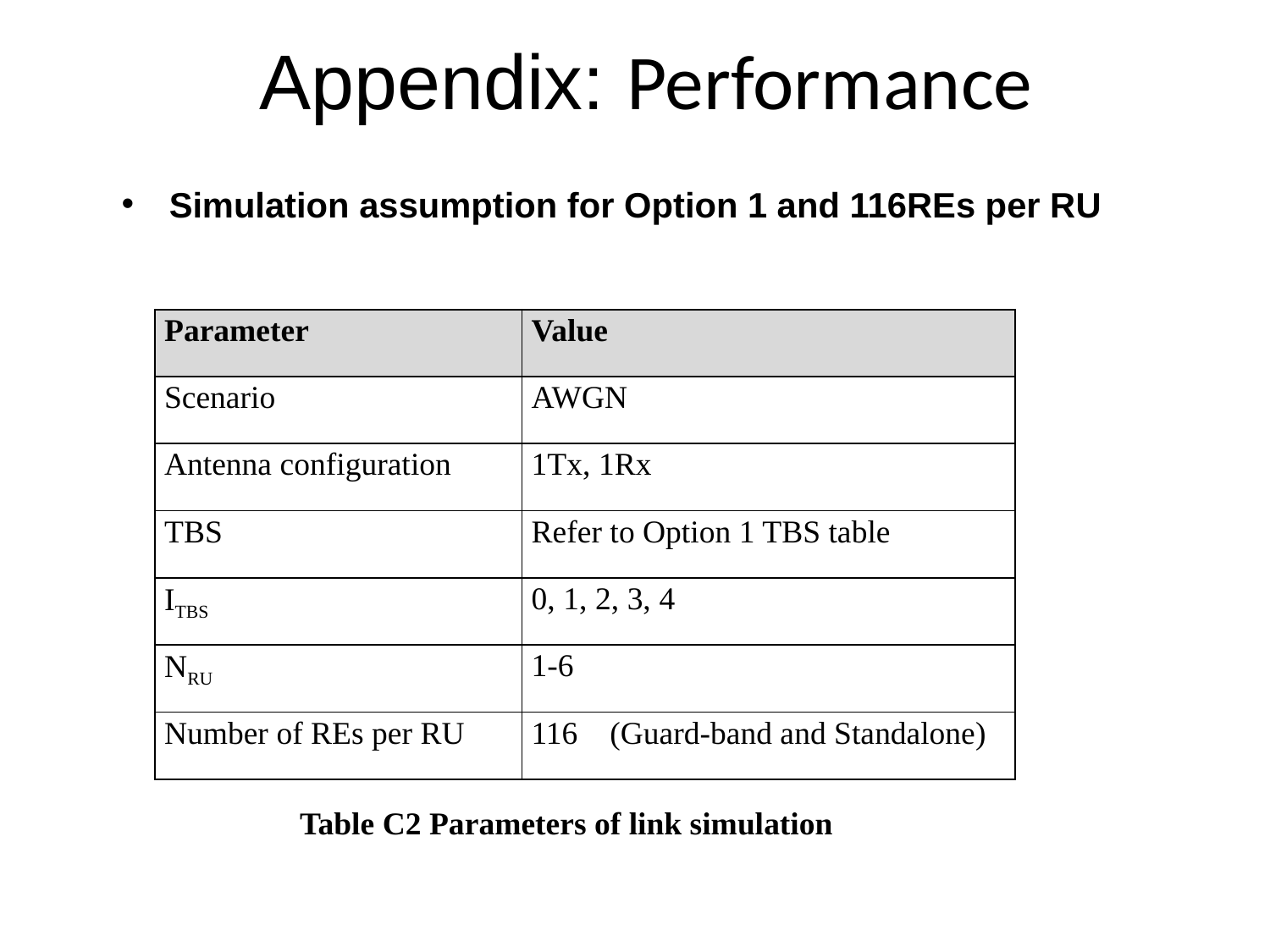

Appendix: Performance
Simulation assumption for Option 1 and 116REs per RU
| Parameter | Value |
| --- | --- |
| Scenario | AWGN |
| Antenna configuration | 1Tx, 1Rx |
| TBS | Refer to Option 1 TBS table |
| ITBS | 0, 1, 2, 3, 4 |
| NRU | 1-6 |
| Number of REs per RU | 116 (Guard-band and Standalone) |
Table C2 Parameters of link simulation